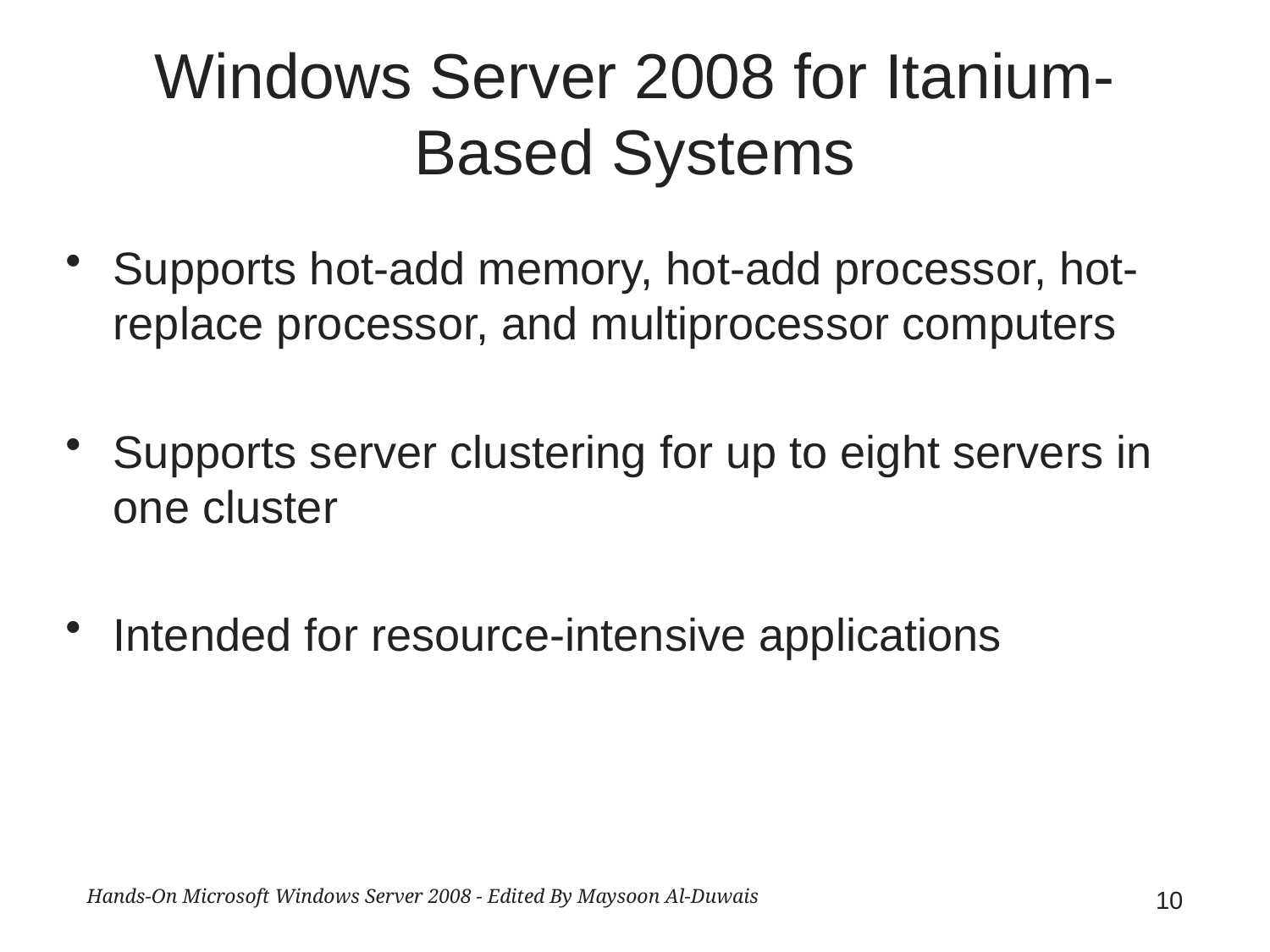

# Windows Server 2008 for Itanium-Based Systems
Supports hot-add memory, hot-add processor, hot-replace processor, and multiprocessor computers

Supports server clustering for up to eight servers in one cluster

Intended for resource-intensive applications
Hands-On Microsoft Windows Server 2008 - Edited By Maysoon Al-Duwais
10